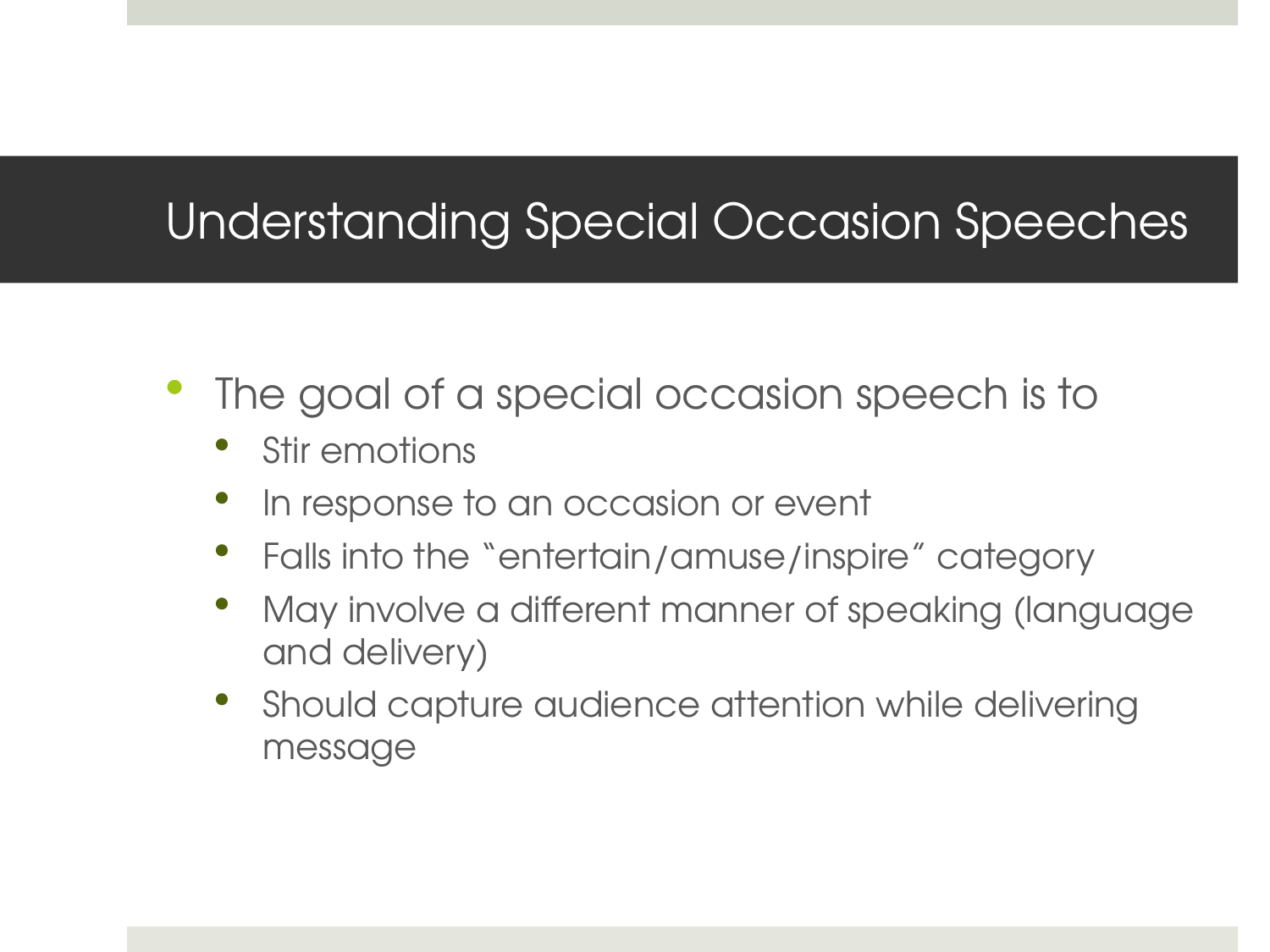

# Understanding Special Occasion Speeches
The goal of a special occasion speech is to
Stir emotions
In response to an occasion or event
Falls into the “entertain/amuse/inspire” category
May involve a different manner of speaking (language and delivery)
Should capture audience attention while delivering message